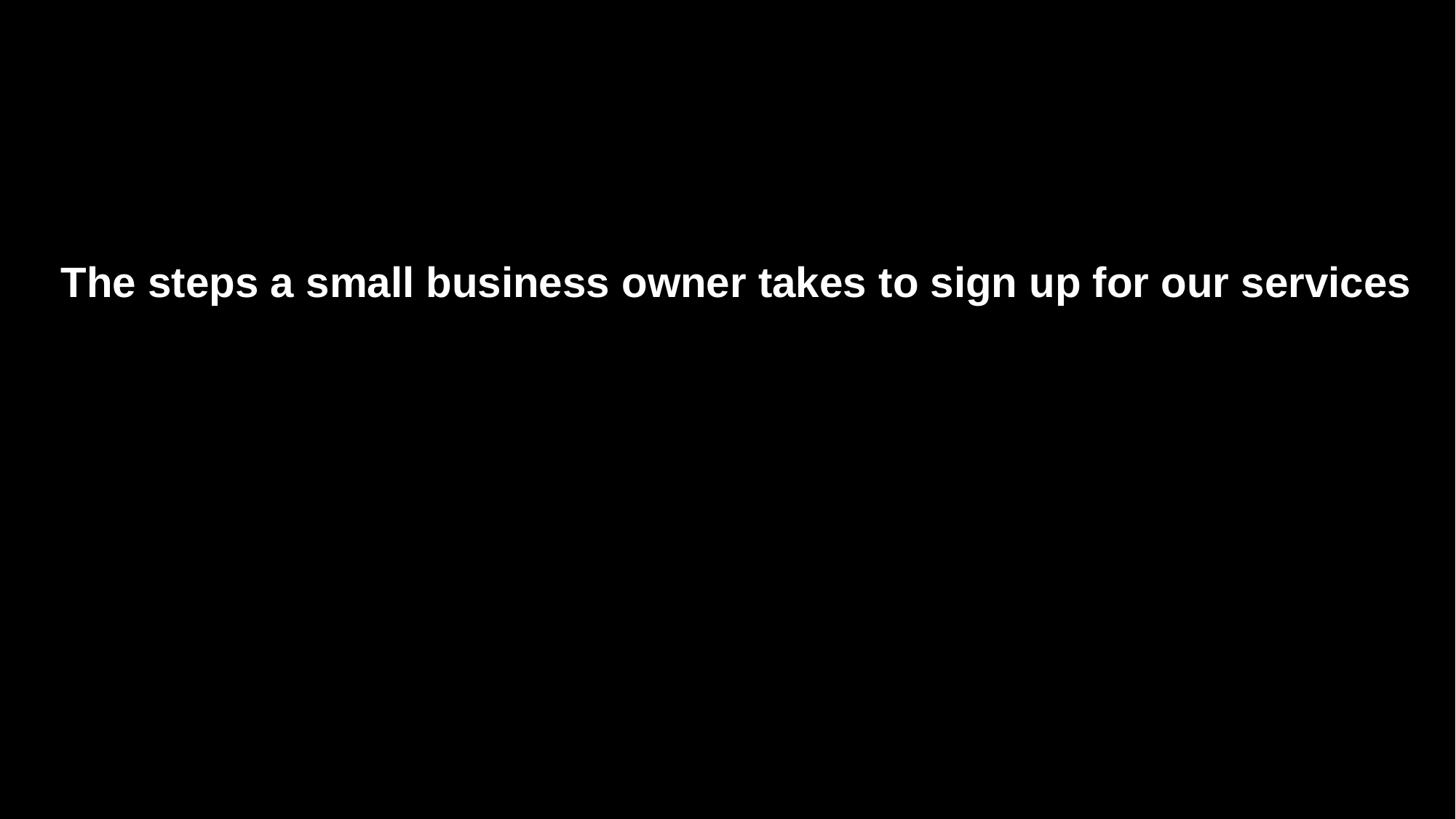

The steps a small business owner takes to sign up for our services